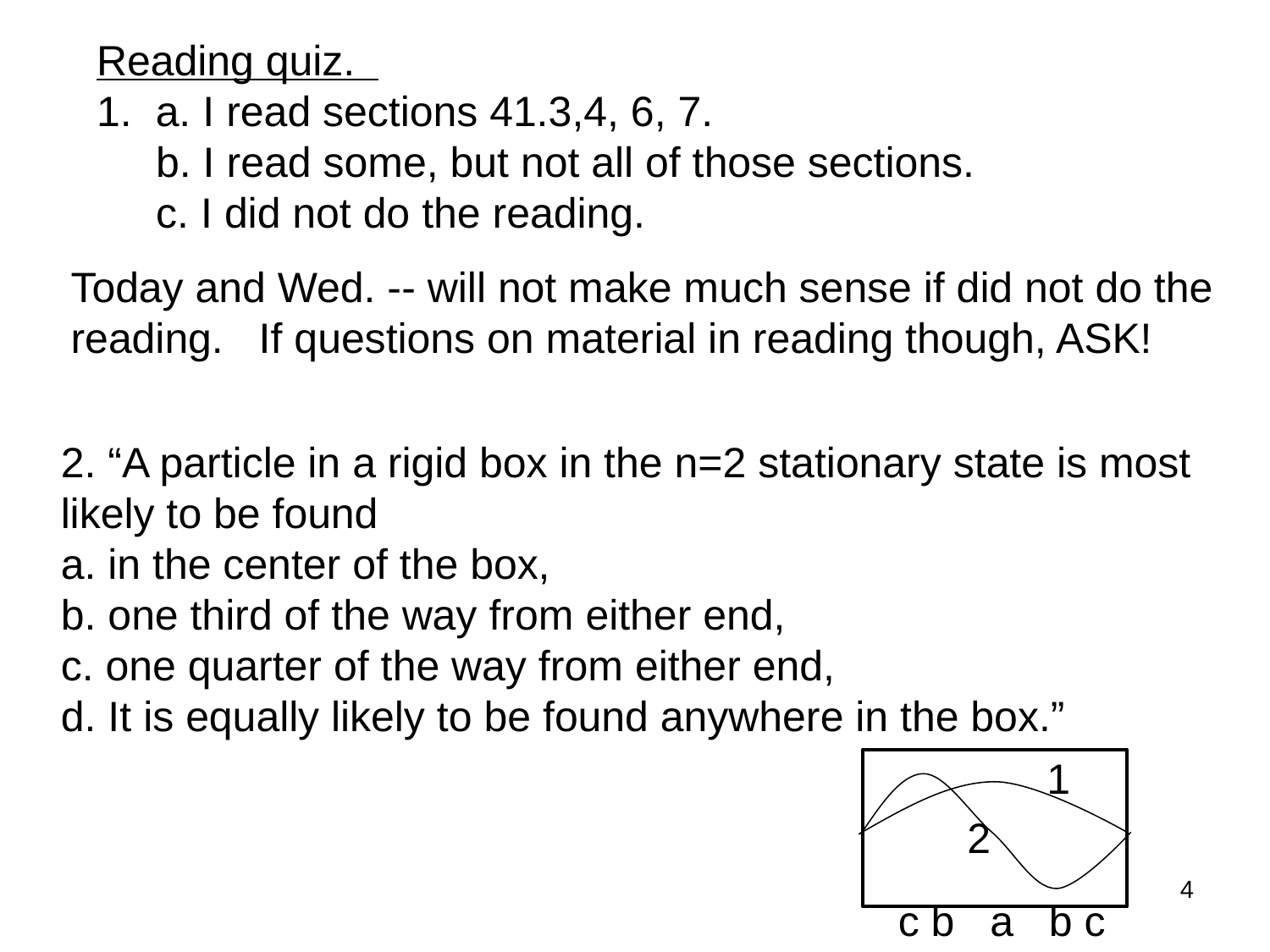

Reading quiz.
1.  a. I read sections 41.3,4, 6, 7.
     b. I read some, but not all of those sections.
     c. I did not do the reading.
Today and Wed. -- will not make much sense if did not do the
reading.   If questions on material in reading though, ASK!
2. “A particle in a rigid box in the n=2 stationary state is most
likely to be found
a. in the center of the box,
b. one third of the way from either end,
c. one quarter of the way from either end,
d. It is equally likely to be found anywhere in the box.”
1

2

4
c b   a   b c